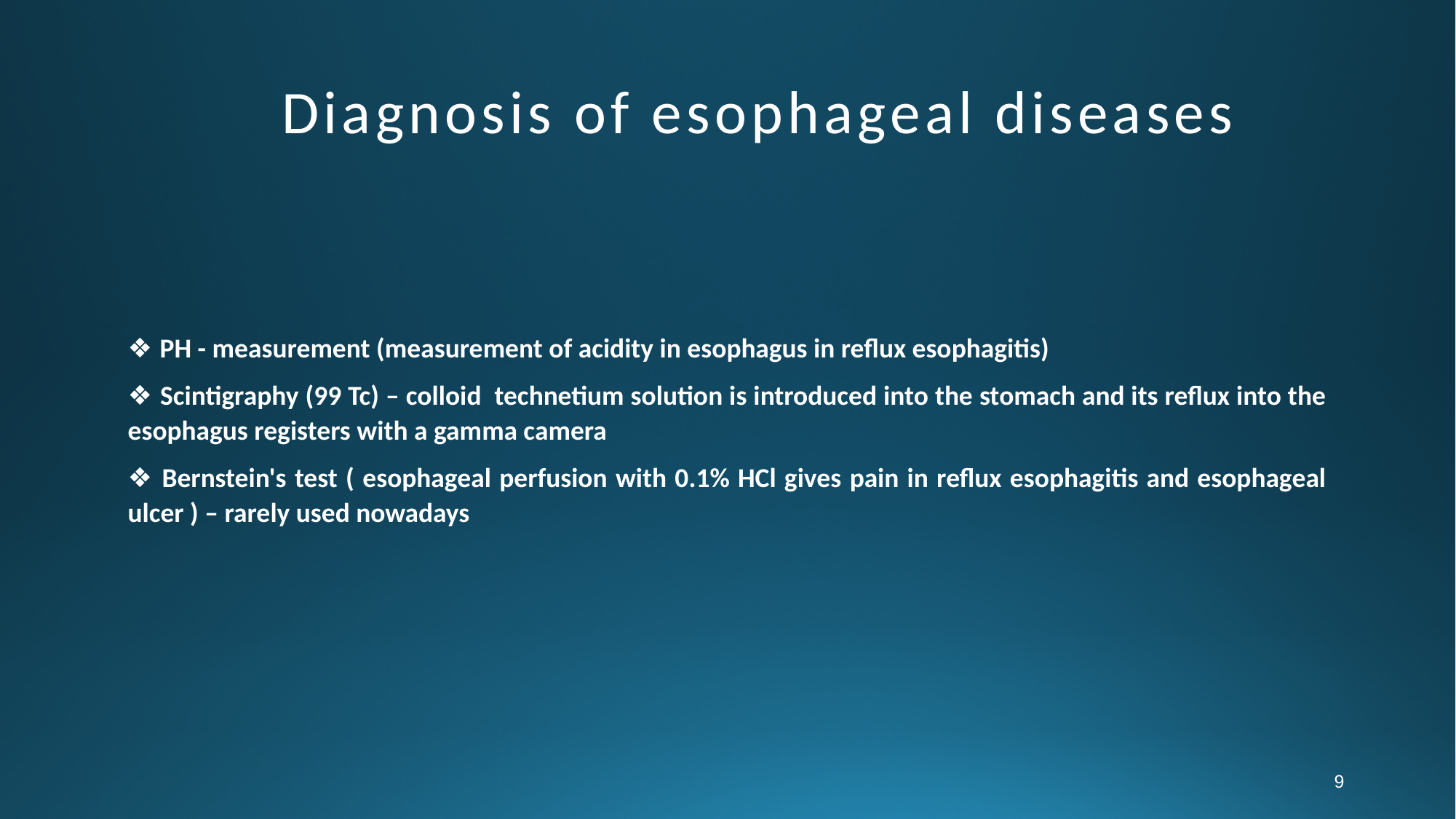

﻿ Diagnosis of esophageal diseases
❖ PH - measurement (measurement of acidity in esophagus in reflux esophagitis)
❖ Scintigraphy (99 Tc) – colloid  technetium solution is introduced into the stomach and its reflux into the esophagus registers with a gamma camera
❖ Bernstein's test ( esophageal perfusion with 0.1% HCl gives pain in reflux esophagitis and esophageal ulcer ) – rarely used nowadays

 9